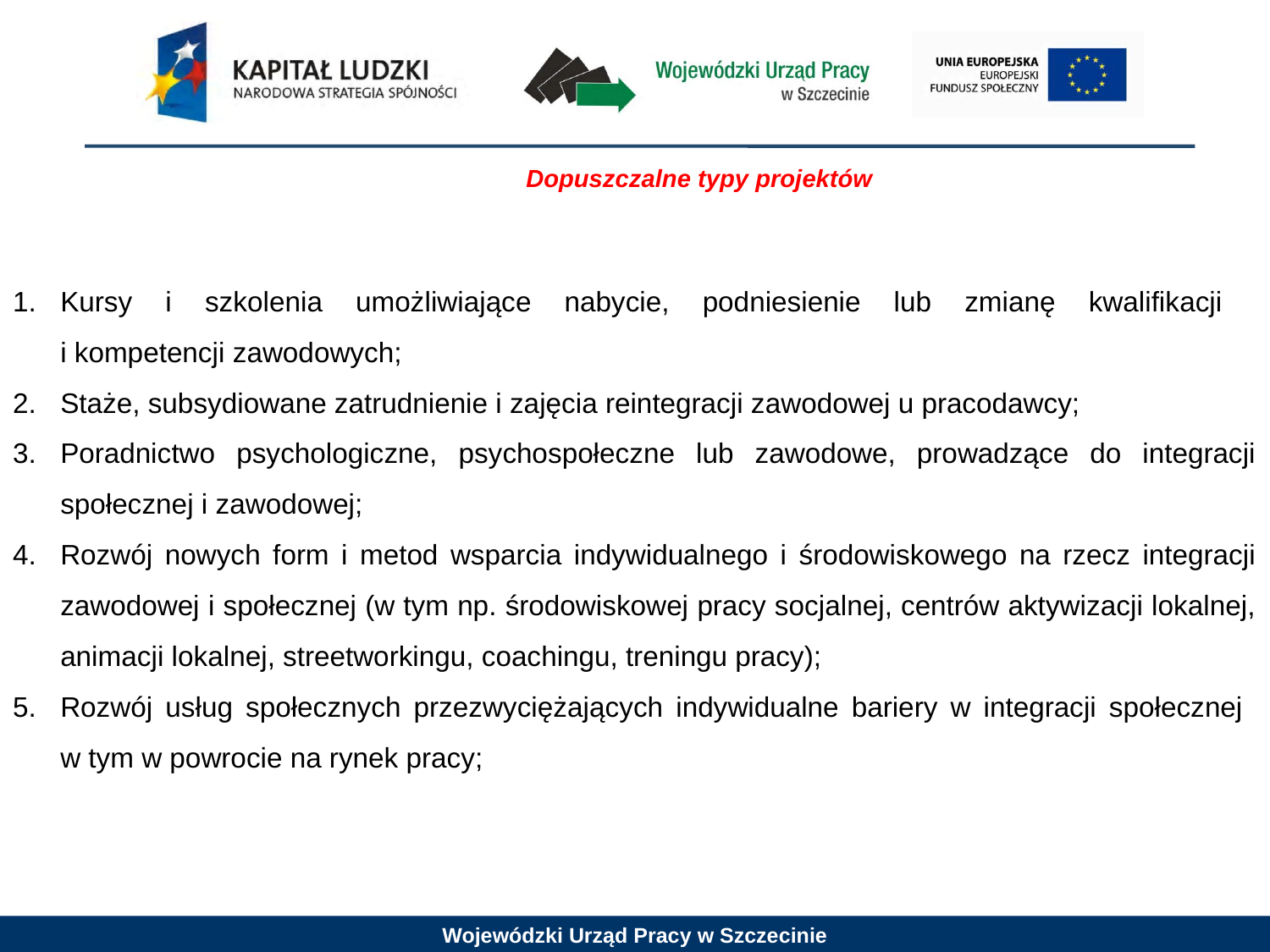

Dopuszczalne typy projektów

Kursy i szkolenia umożliwiające nabycie, podniesienie lub zmianę kwalifikacji
i kompetencji zawodowych;
Staże, subsydiowane zatrudnienie i zajęcia reintegracji zawodowej u pracodawcy;
3.	Poradnictwo psychologiczne, psychospołeczne lub zawodowe, prowadzące do integracji społecznej i zawodowej;
4.	Rozwój nowych form i metod wsparcia indywidualnego i środowiskowego na rzecz integracji zawodowej i społecznej (w tym np. środowiskowej pracy socjalnej, centrów aktywizacji lokalnej, animacji lokalnej, streetworkingu, coachingu, treningu pracy);
5.	Rozwój usług społecznych przezwyciężających indywidualne bariery w integracji społecznej
w tym w powrocie na rynek pracy;